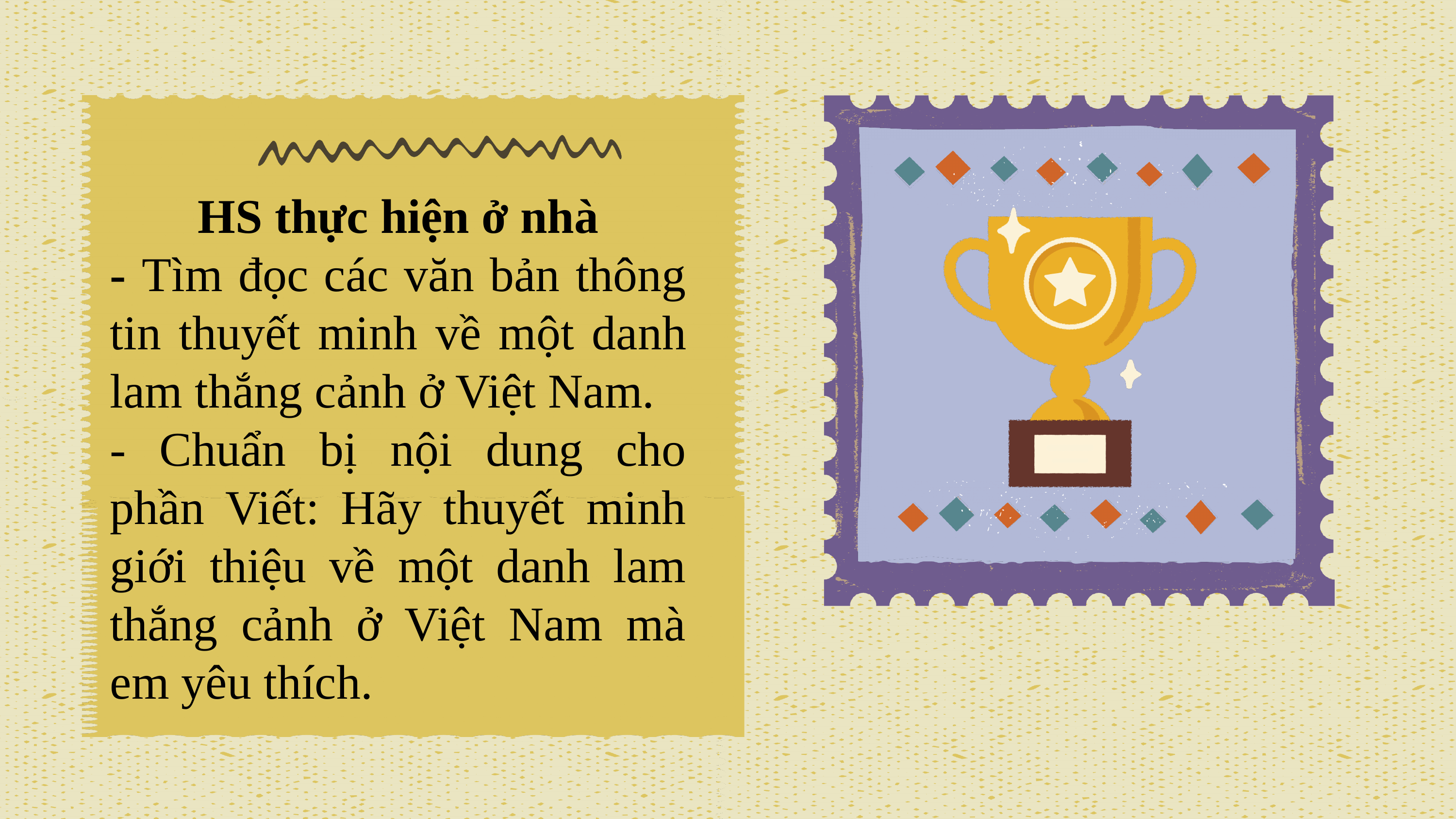

HS thực hiện ở nhà
- Tìm đọc các văn bản thông tin thuyết minh về một danh lam thắng cảnh ở Việt Nam.
- Chuẩn bị nội dung cho phần Viết: Hãy thuyết minh giới thiệu về một danh lam thắng cảnh ở Việt Nam mà em yêu thích.